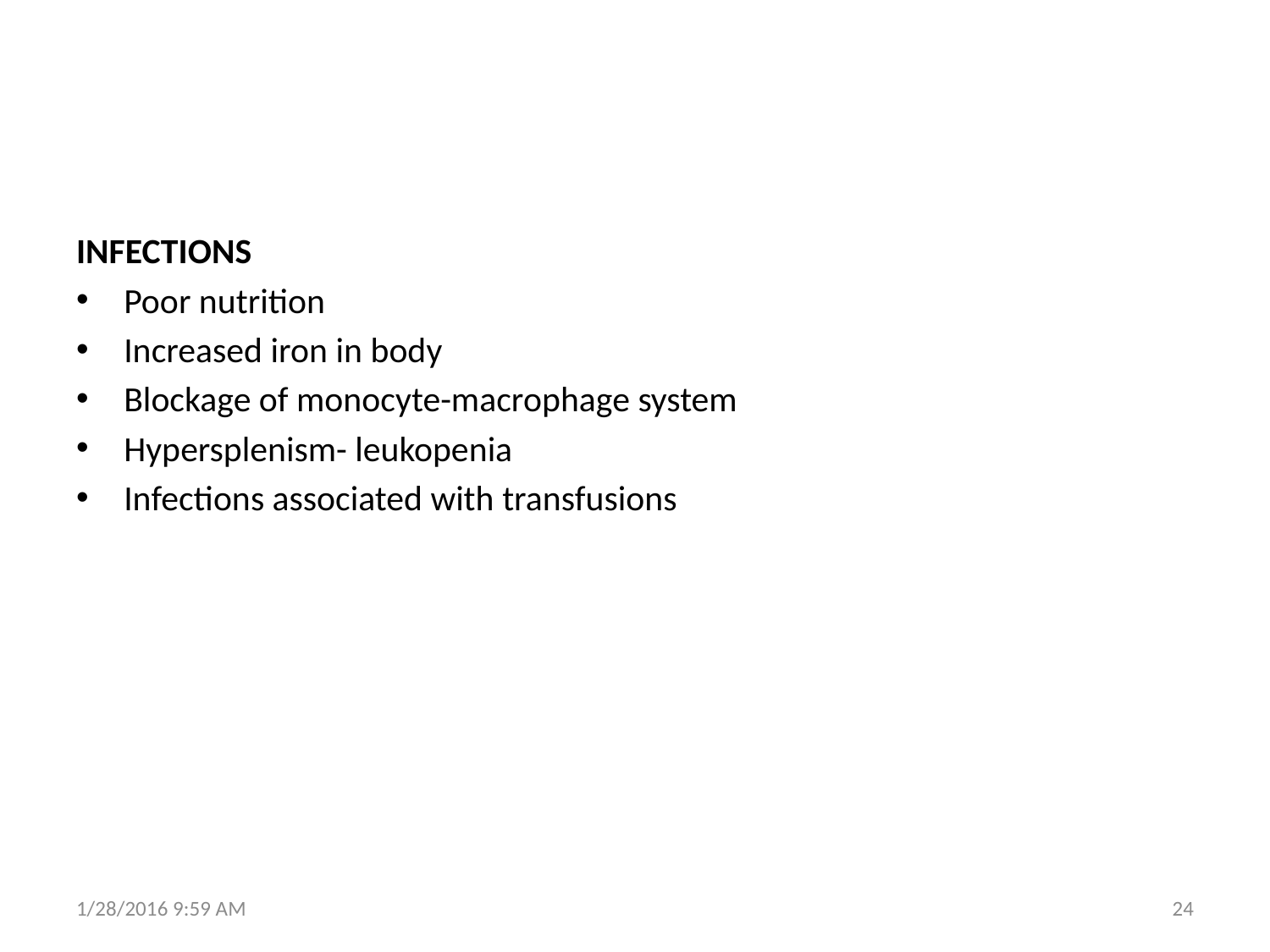

INFECTIONS
Poor nutrition
Increased iron in body
Blockage of monocyte-macrophage system
Hypersplenism- leukopenia
Infections associated with transfusions
1/28/2016 9:59 AM
24